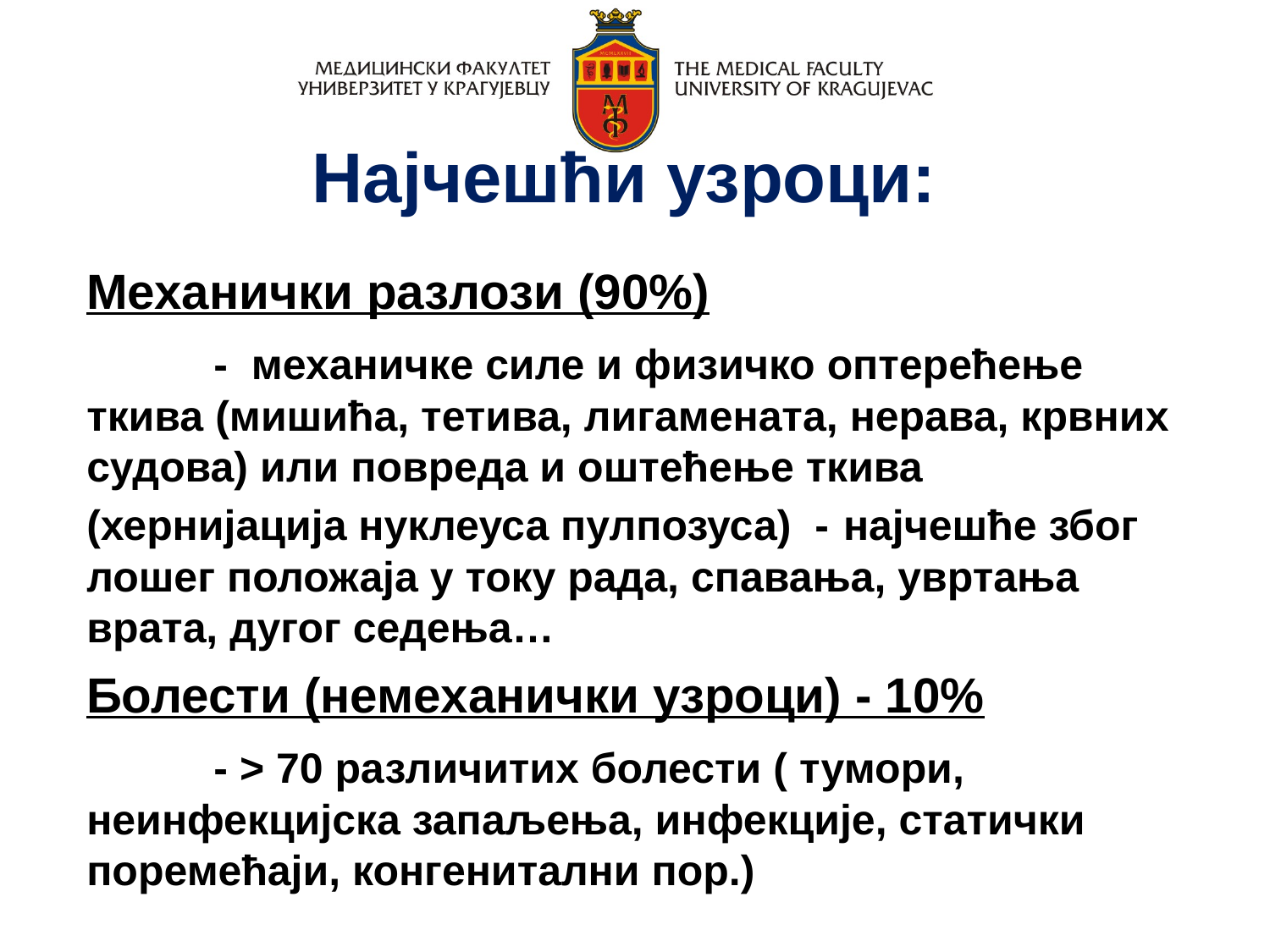

Најчешћи узроци:
Механички разлози (90%)
	-  механичке силе и физичко оптерећење ткива (мишића, тетива, лигамената, нерава, крвних судова) или повреда и оштећење ткива (хернијација нуклеуса пулпозуса)  - најчешће због лошег положаја у току рада, спавања, увртања врата, дугог седења…
Болести (немеханички узроци) - 10%
	- > 70 различитих болести ( тумори, неинфекцијска запаљења, инфекције, статички поремећаји, конгенитални пор.)